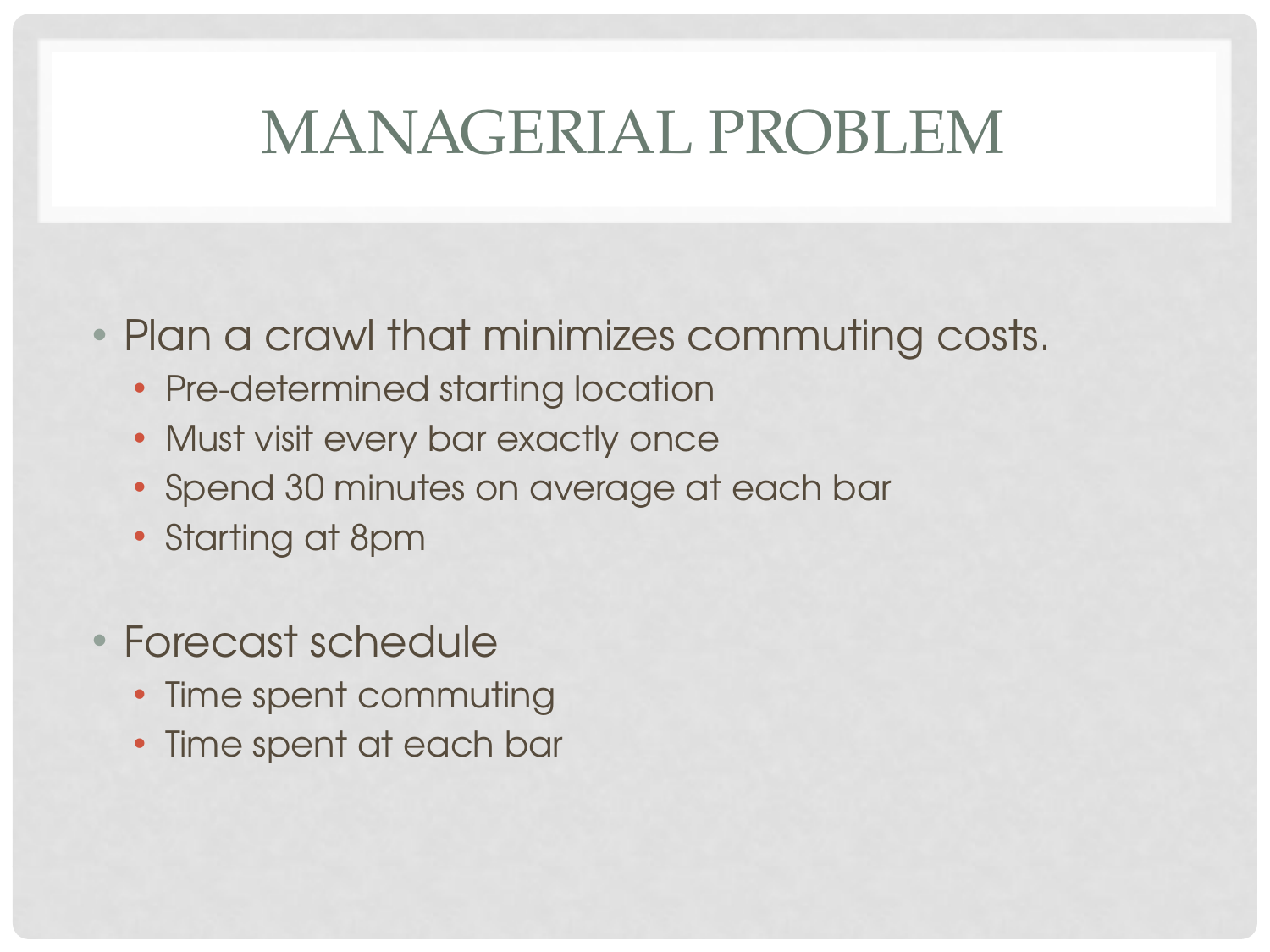

# Managerial Problem

Plan a crawl that minimizes commuting costs.
Pre-determined starting location
Must visit every bar exactly once
Spend 30 minutes on average at each bar
Starting at 8pm

Forecast schedule
Time spent commuting
Time spent at each bar